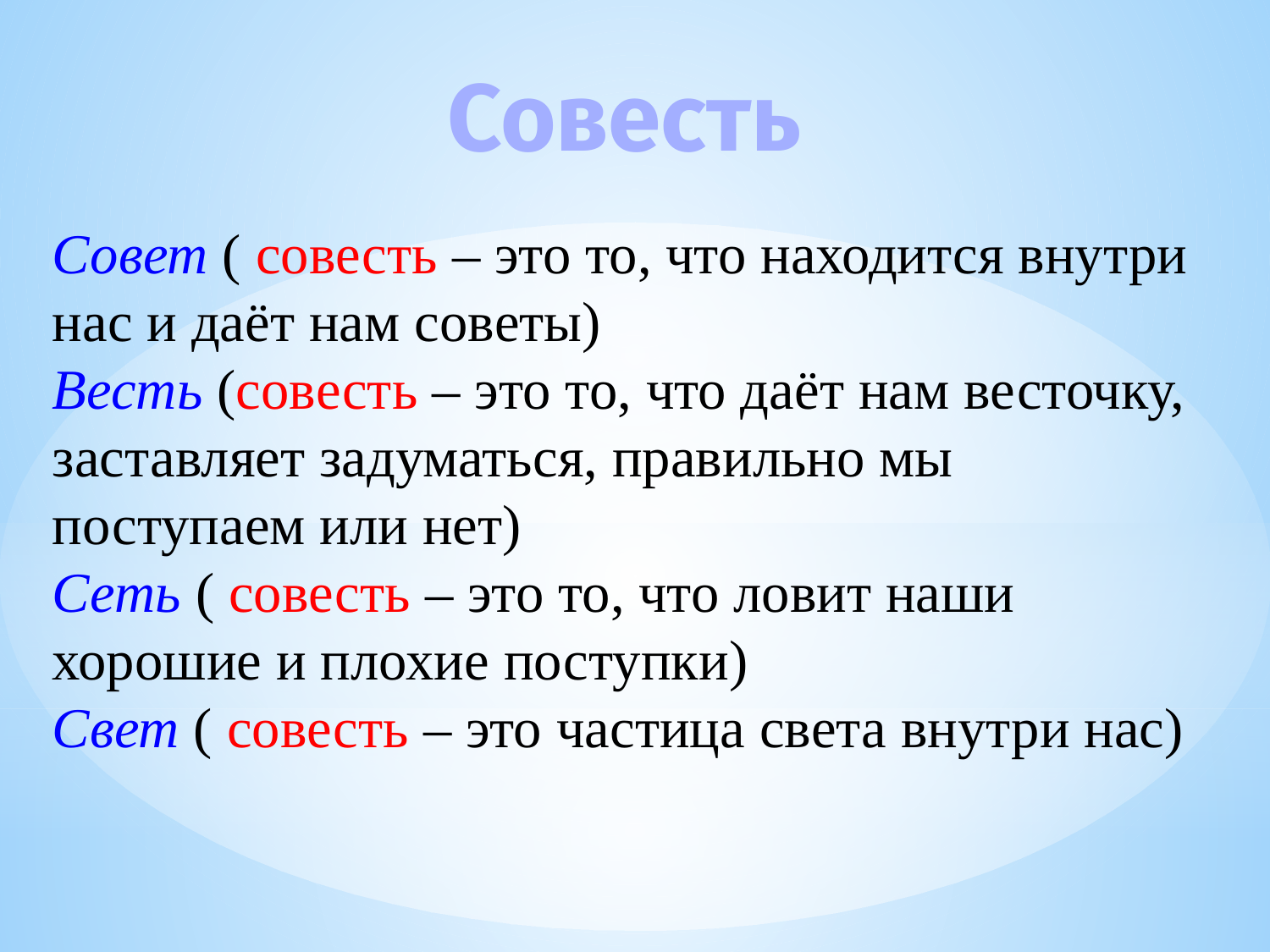

Совесть
Совет ( совесть – это то, что находится внутри нас и даёт нам советы)
Весть (совесть – это то, что даёт нам весточку, заставляет задуматься, правильно мы поступаем или нет)
Сеть ( совесть – это то, что ловит наши хорошие и плохие поступки)
Свет ( совесть – это частица света внутри нас)